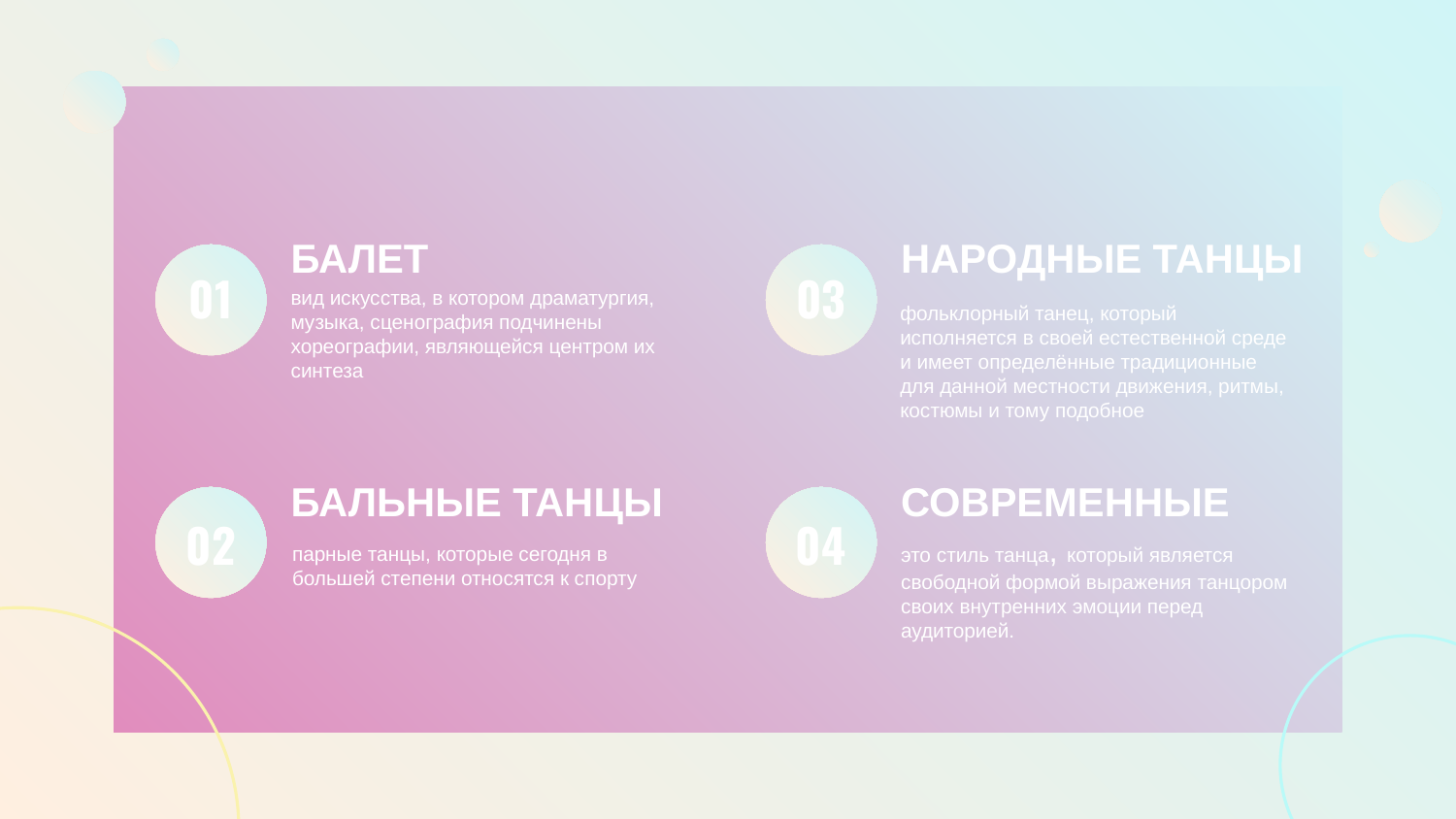

БАЛЕТ
НАРОДНЫЕ ТАНЦЫ

# 01
03
вид искусства, в котором драматургия, музыка, сценография подчинены хореографии, являющейся центром их синтеза
фольклорный танец, который исполняется в своей естественной среде и имеет определённые традиционные для данной местности движения, ритмы, костюмы и тому подобное
БАЛЬНЫЕ ТАНЦЫ
СОВРЕМЕННЫЕ

02
04
парные танцы, которые сегодня в большей степени относятся к спорту
это стиль танца, который является свободной формой выражения танцором своих внутренних эмоции перед аудиторией.